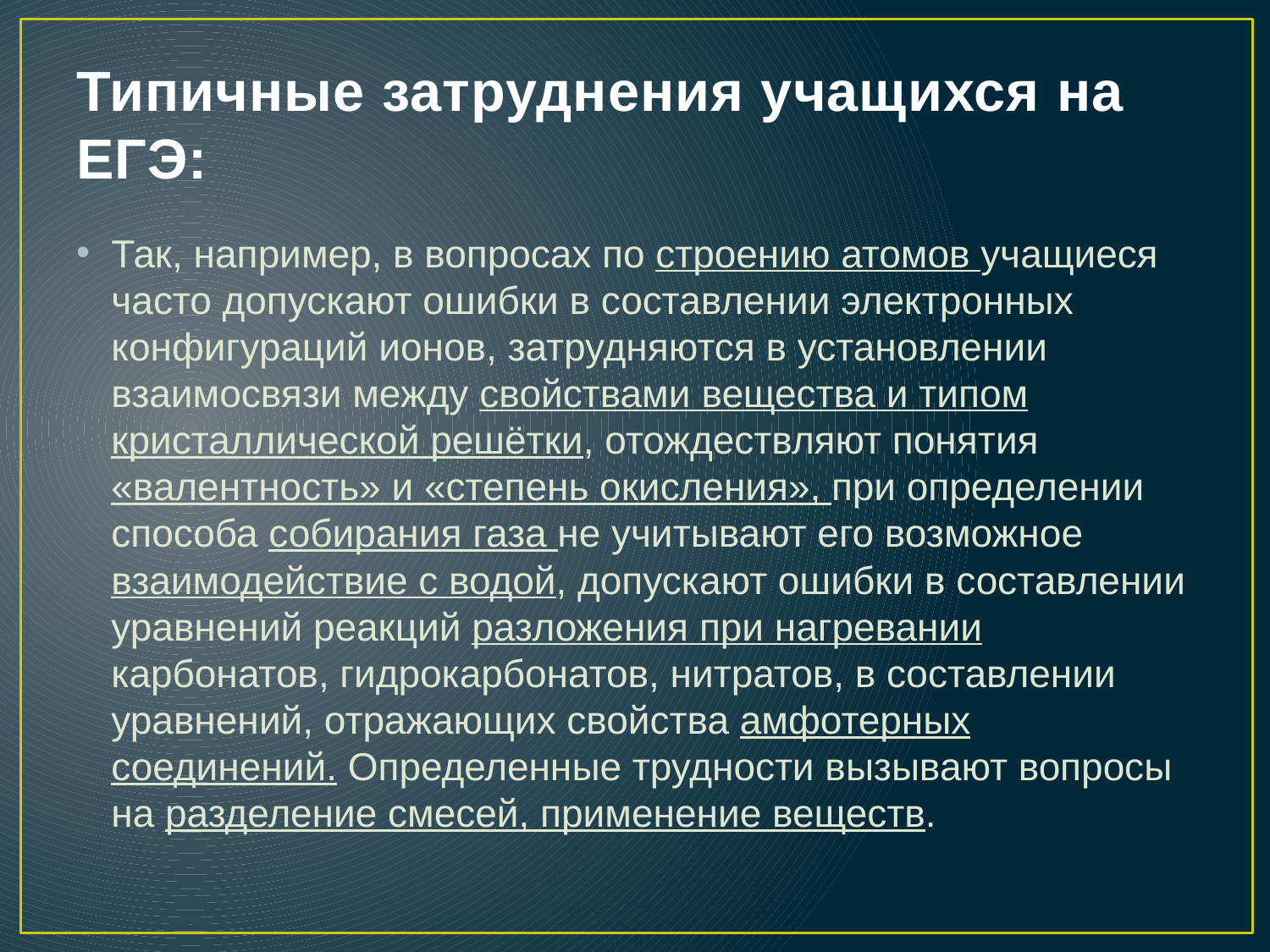

# Типичные затруднения учащихся на ЕГЭ:
Так, например, в вопросах по строению атомов учащиеся часто допускают ошибки в составлении электронных конфигураций ионов, затрудняются в установлении взаимосвязи между свойствами вещества и типом кристаллической решётки, отождествляют понятия «валентность» и «степень окисления», при определении способа собирания газа не учитывают его возможное взаимодействие с водой, допускают ошибки в составлении уравнений реакций разложения при нагревании карбонатов, гидрокарбонатов, нитратов, в составлении уравнений, отражающих свойства амфотерных соединений. Определенные трудности вызывают вопросы на разделение смесей, применение веществ.